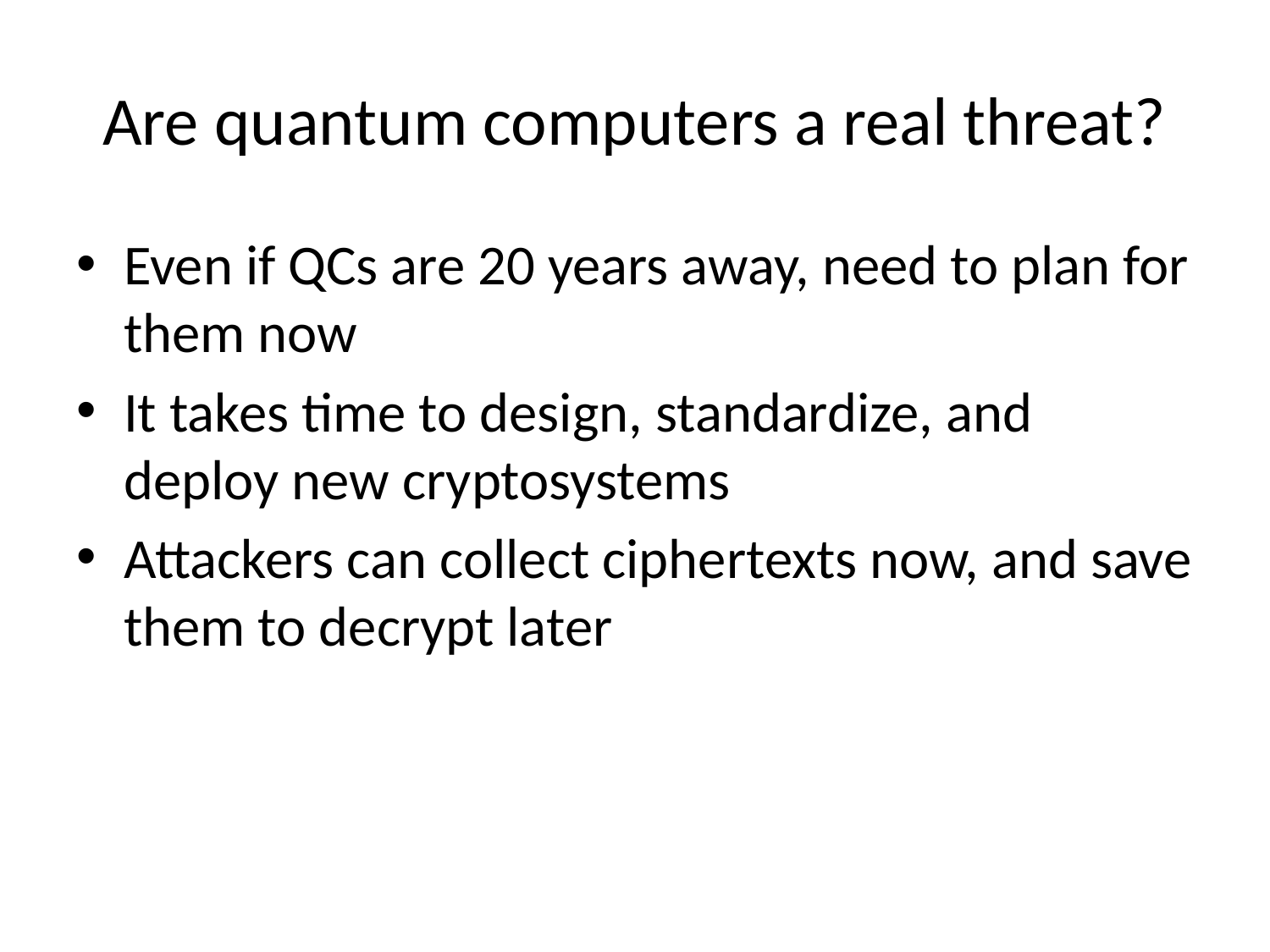

# Are quantum computers a real threat?
Even if QCs are 20 years away, need to plan for them now
It takes time to design, standardize, and deploy new cryptosystems
Attackers can collect ciphertexts now, and save them to decrypt later